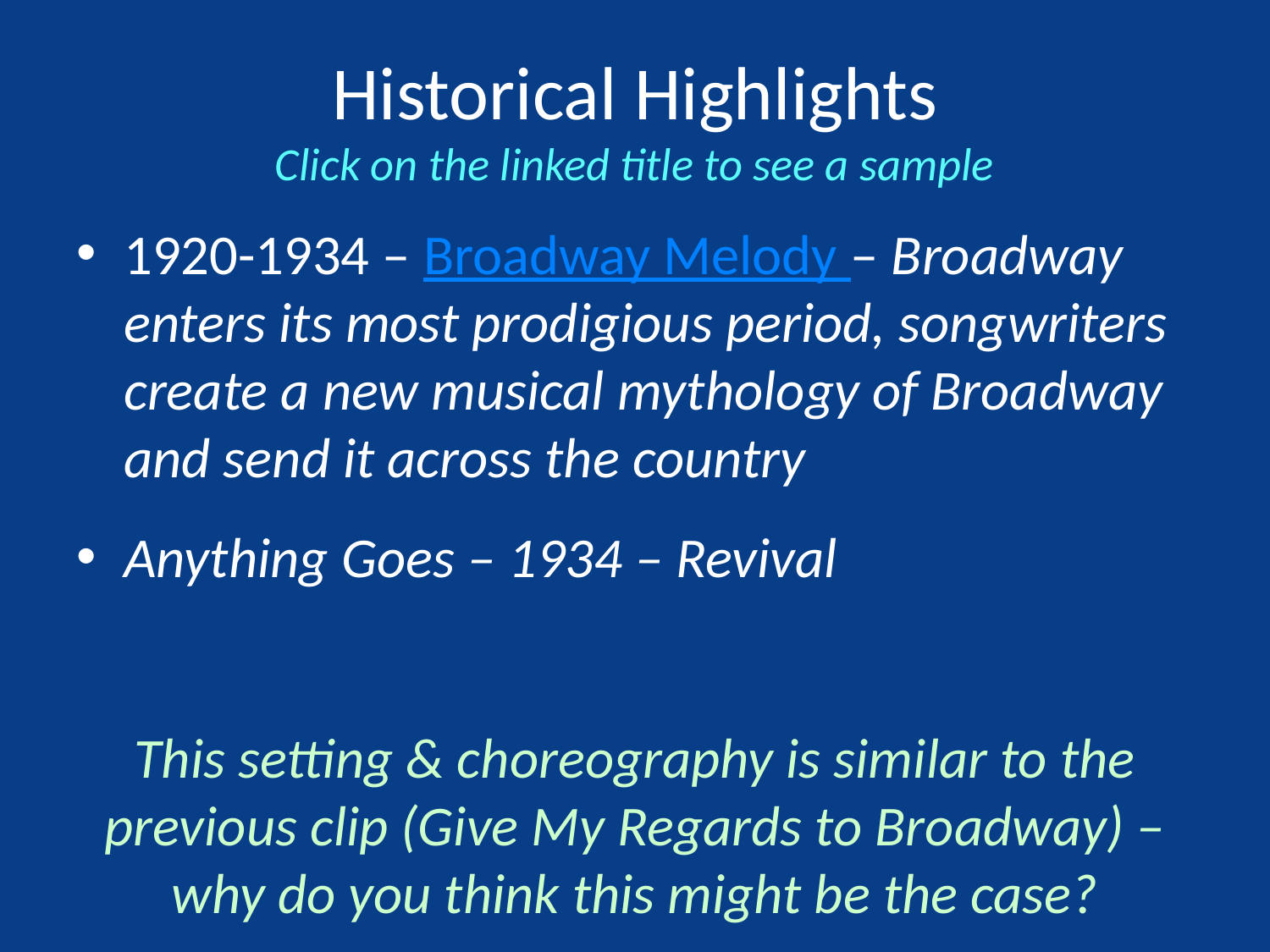

# Historical Highlights Click on the linked title to see a sample
1920-1934 – Broadway Melody – Broadway enters its most prodigious period, songwriters create a new musical mythology of Broadway and send it across the country
Anything Goes – 1934 – Revival

This setting & choreography is similar to the previous clip (Give My Regards to Broadway) – why do you think this might be the case?